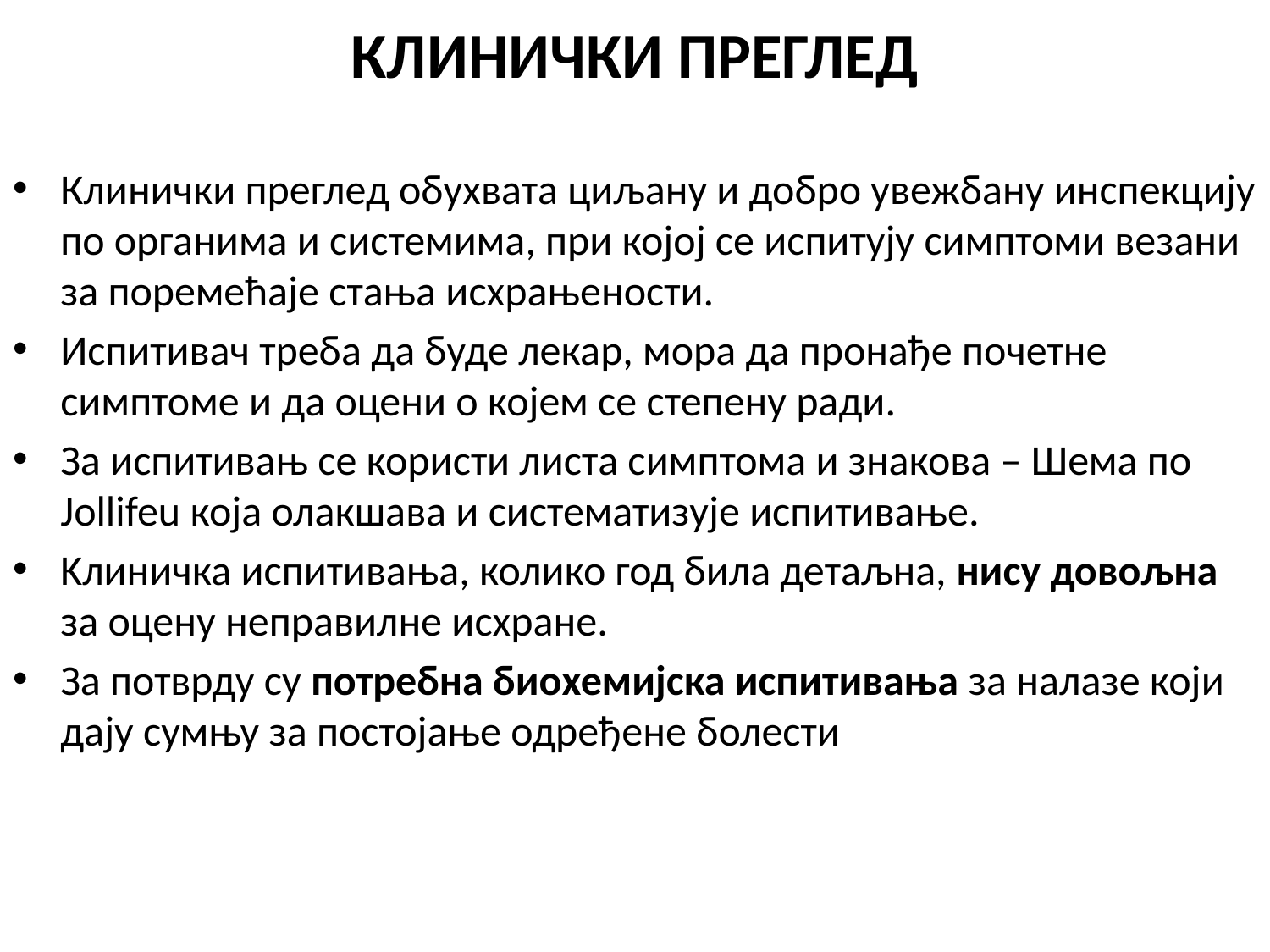

# КЛИНИЧКИ ПРЕГЛЕД

Клинички преглед обухвата циљану и добро увежбану инспекцију по органима и системима, при којој се испитују симптоми везани за поремећаје стања исхрањености.
Испитивач треба да буде лекар, мора да пронађе почетне симптоме и да оцени о којем се степену ради.
За испитивањ се користи листа симптома и знакова – Шема по Jollifeu која олакшава и систематизује испитивање.
Kлиничка испитивања, колико год била детаљна, нису довољна за оцену неправилне исхране.
За потврду су потребна биохемијска испитивања за налазе који дају сумњу за постојање одређене болести